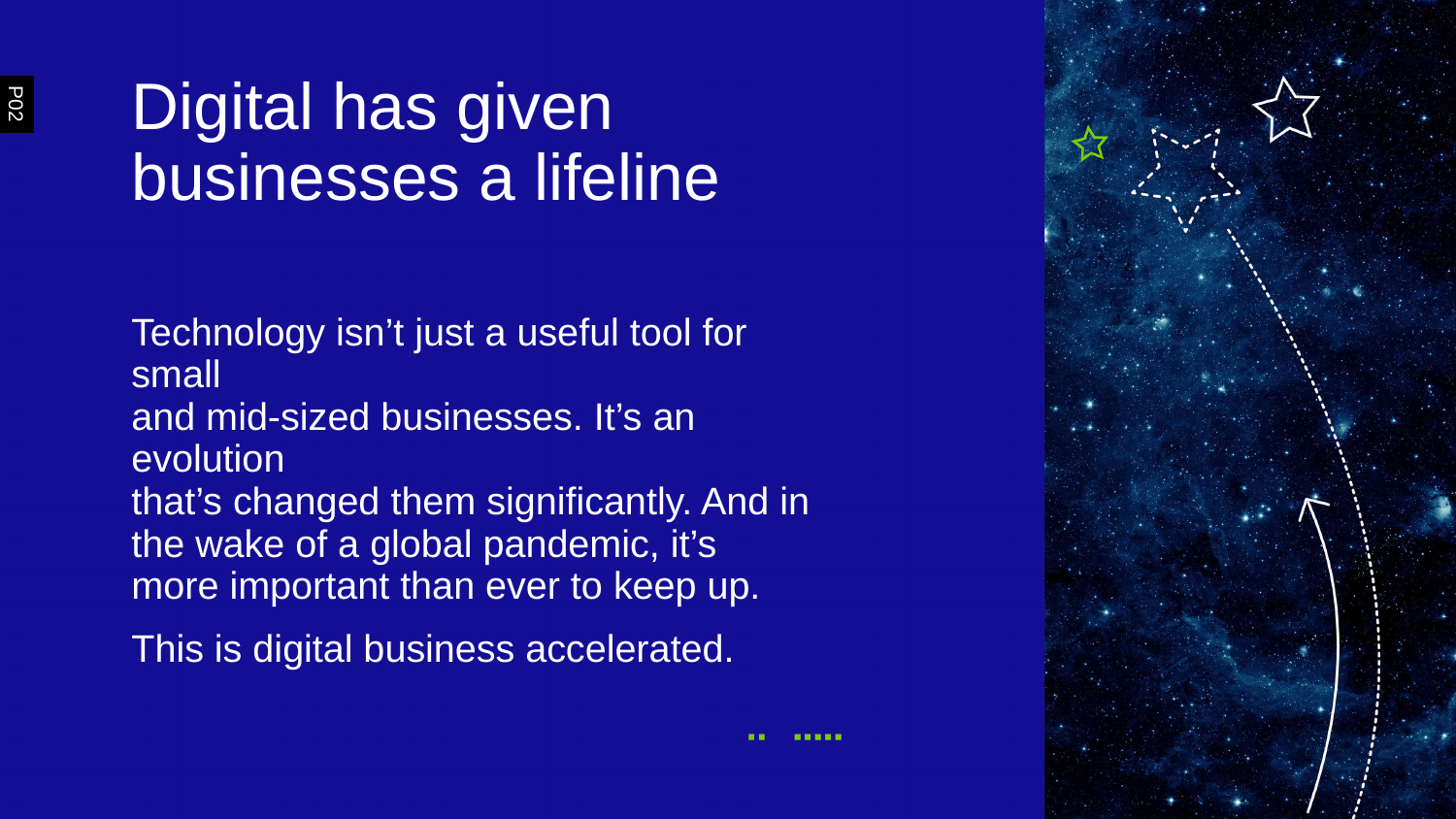

Digital has given
businesses a lifeline
P02
Technology isn’t just a useful tool for small
and mid-sized businesses. It’s an evolution
that’s changed them significantly. And in
the wake of a global pandemic, it’s more important than ever to keep up.
This is digital business accelerated.